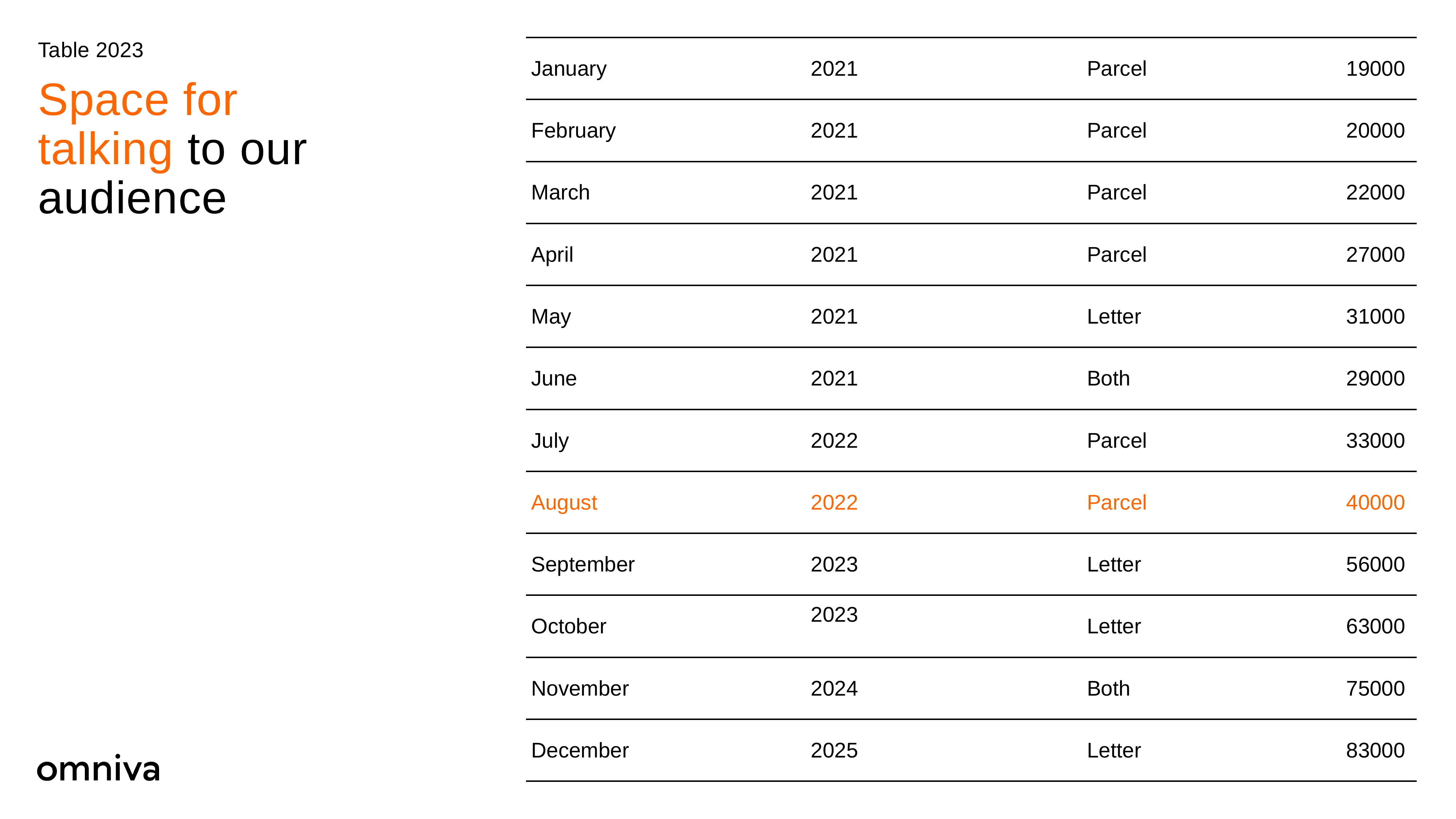

Table 2023
| January | 2021 | Parcel | 19000 |
| --- | --- | --- | --- |
| February | 2021 | Parcel | 20000 |
| March | 2021 | Parcel | 22000 |
| April | 2021 | Parcel | 27000 |
| May | 2021 | Letter | 31000 |
| June | 2021 | Both | 29000 |
| July | 2022 | Parcel | 33000 |
| August | 2022 | Parcel | 40000 |
| September | 2023 | Letter | 56000 |
| October | 2023 | Letter | 63000 |
| November | 2024 | Both | 75000 |
| December | 2025 | Letter | 83000 |
Space for talking to our audience